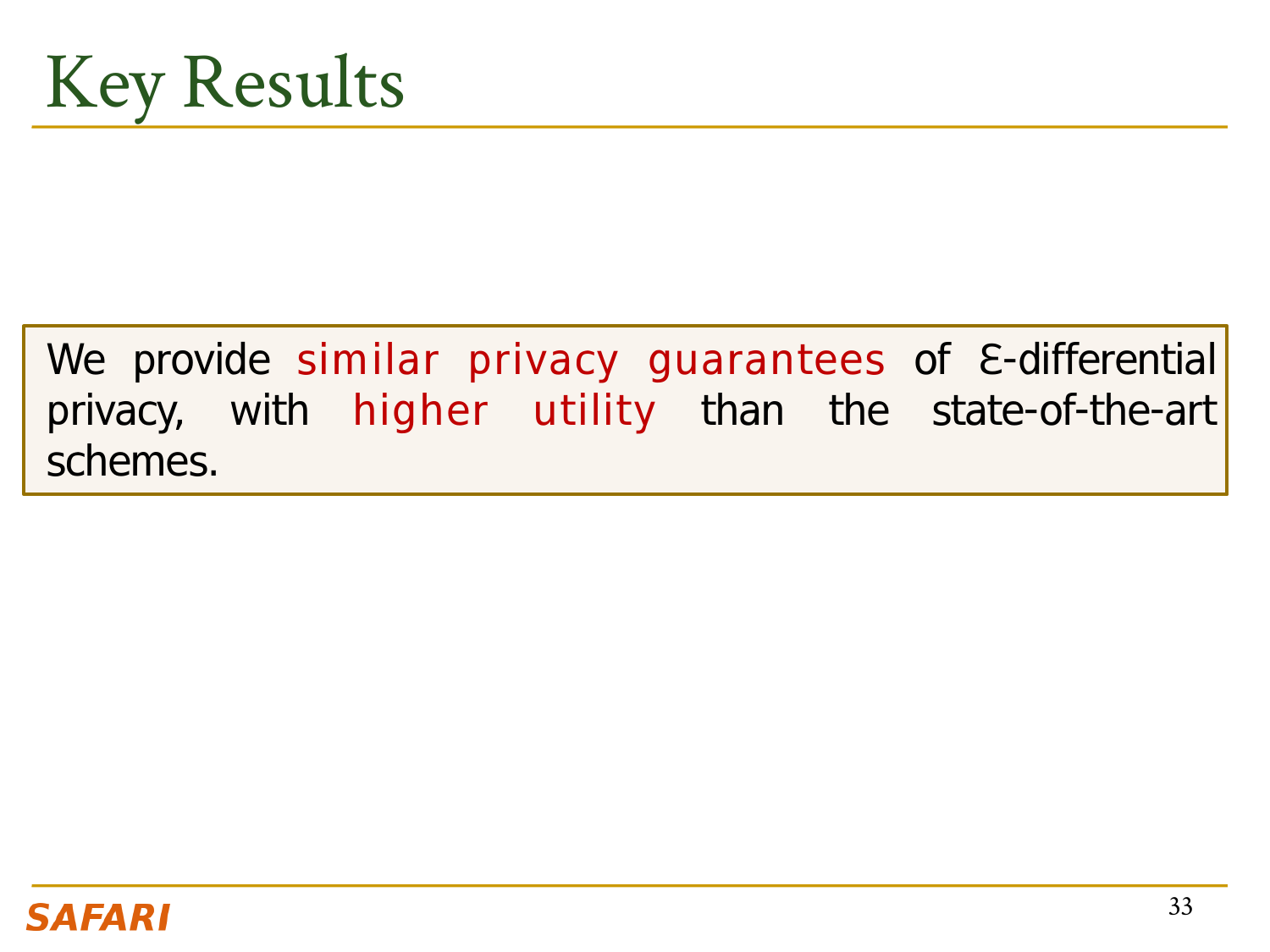

# Key Results

We provide similar privacy guarantees of ℇ-differential privacy, with higher utility than the state-of-the-art schemes.
33